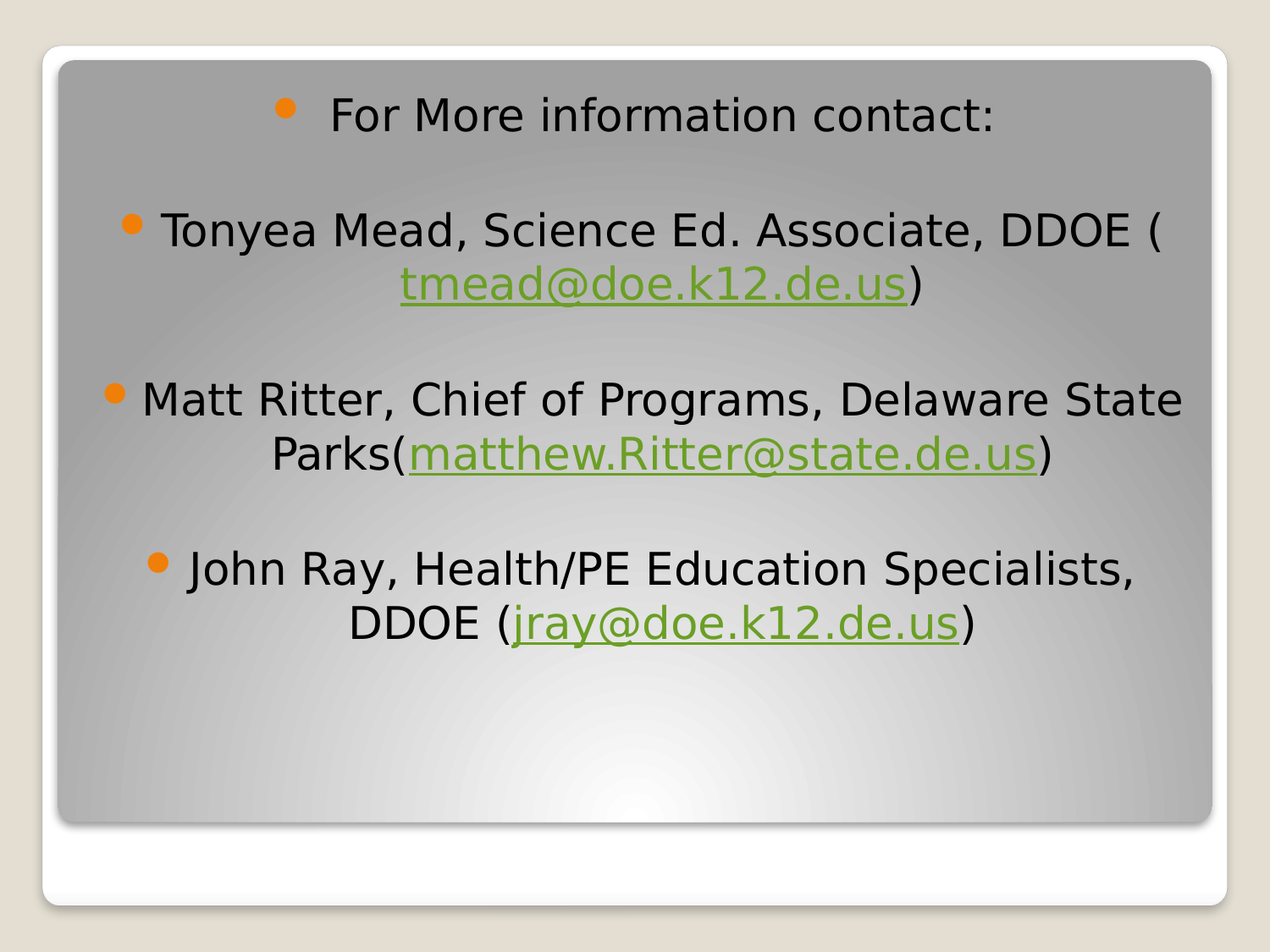

For More information contact:

Tonyea Mead, Science Ed. Associate, DDOE (tmead@doe.k12.de.us)

Matt Ritter, Chief of Programs, Delaware State Parks(matthew.Ritter@state.de.us)

John Ray, Health/PE Education Specialists, DDOE (jray@doe.k12.de.us)

#